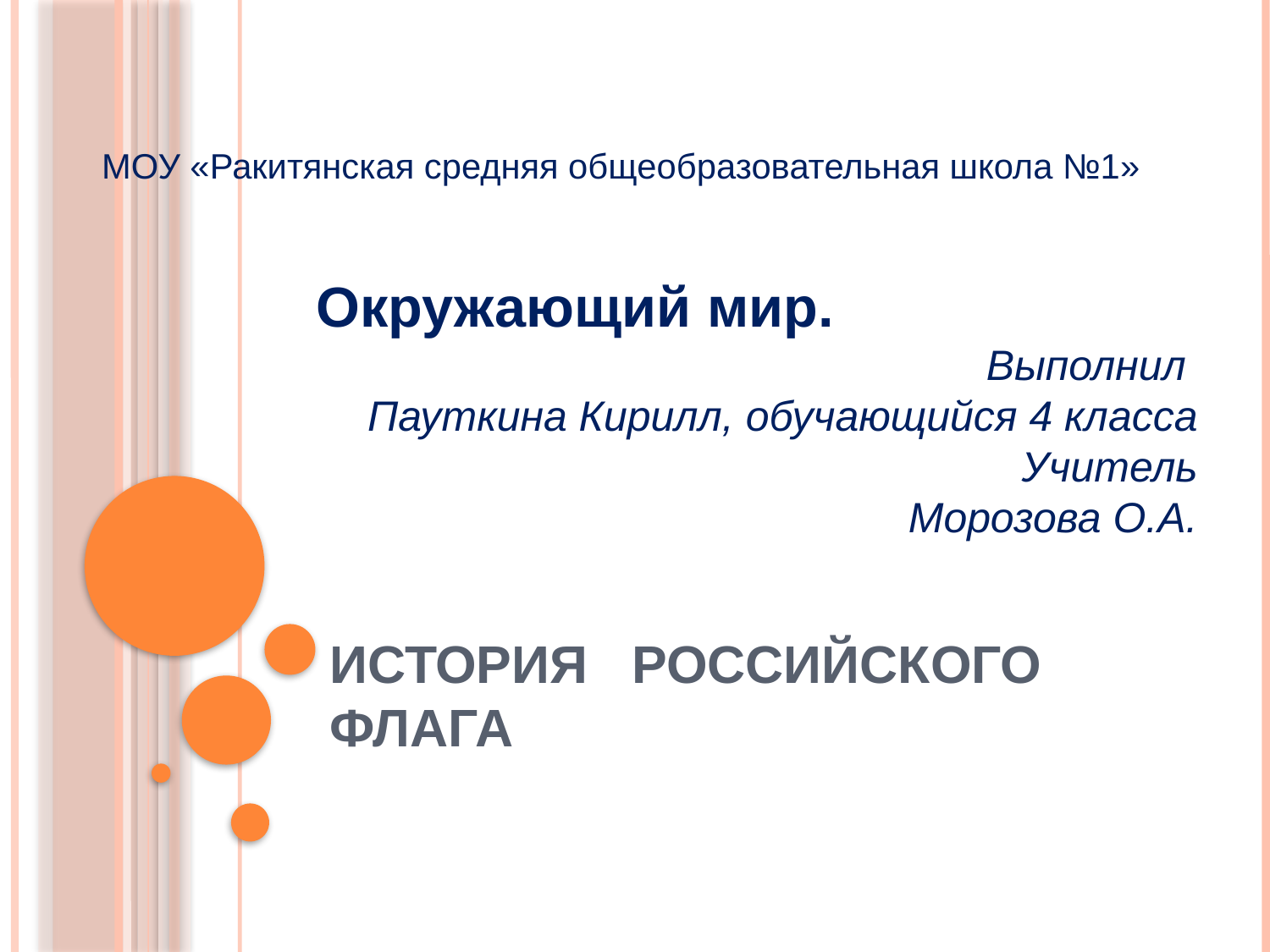

МОУ «Ракитянская средняя общеобразовательная школа №1»

                      Окружающий мир.
Выполнил
Пауткина Кирилл, обучающийся 4 класса
Учитель
Морозова О.А.
# История   Российского флага